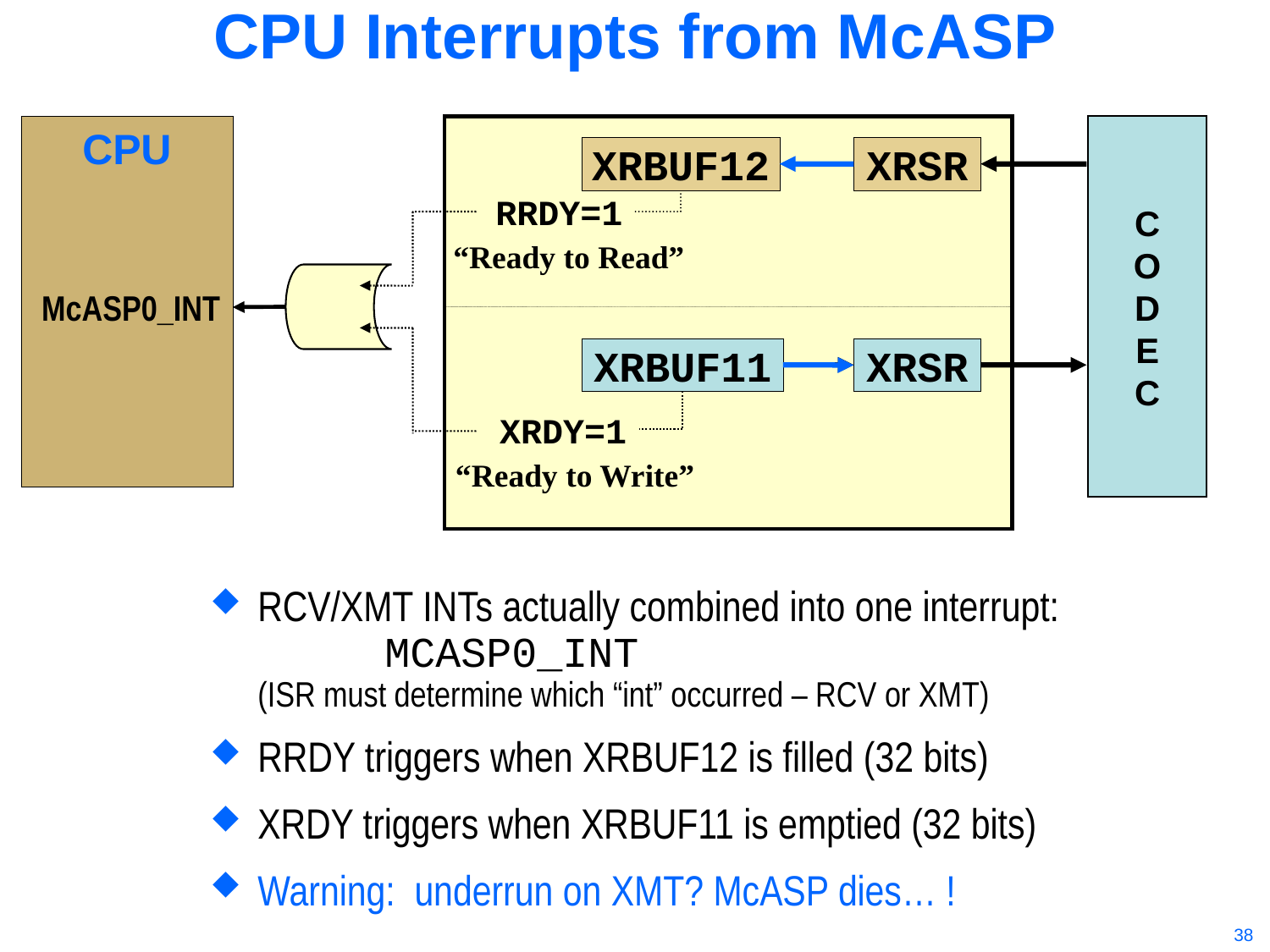

# CPU Interrupts from McASP
CPU

C
O
D
E
C
XRBUF12
XRSR

RRDY=1

“Ready to Read”

McASP0_INT

XRBUF11
XRSR

XRDY=1

“Ready to Write”
RCV/XMT INTs actually combined into one interrupt:
	MCASP0_INT
(ISR must determine which “int” occurred – RCV or XMT)
RRDY triggers when XRBUF12 is filled (32 bits)
XRDY triggers when XRBUF11 is emptied (32 bits)
Warning:  underrun on XMT? McASP dies… !
38